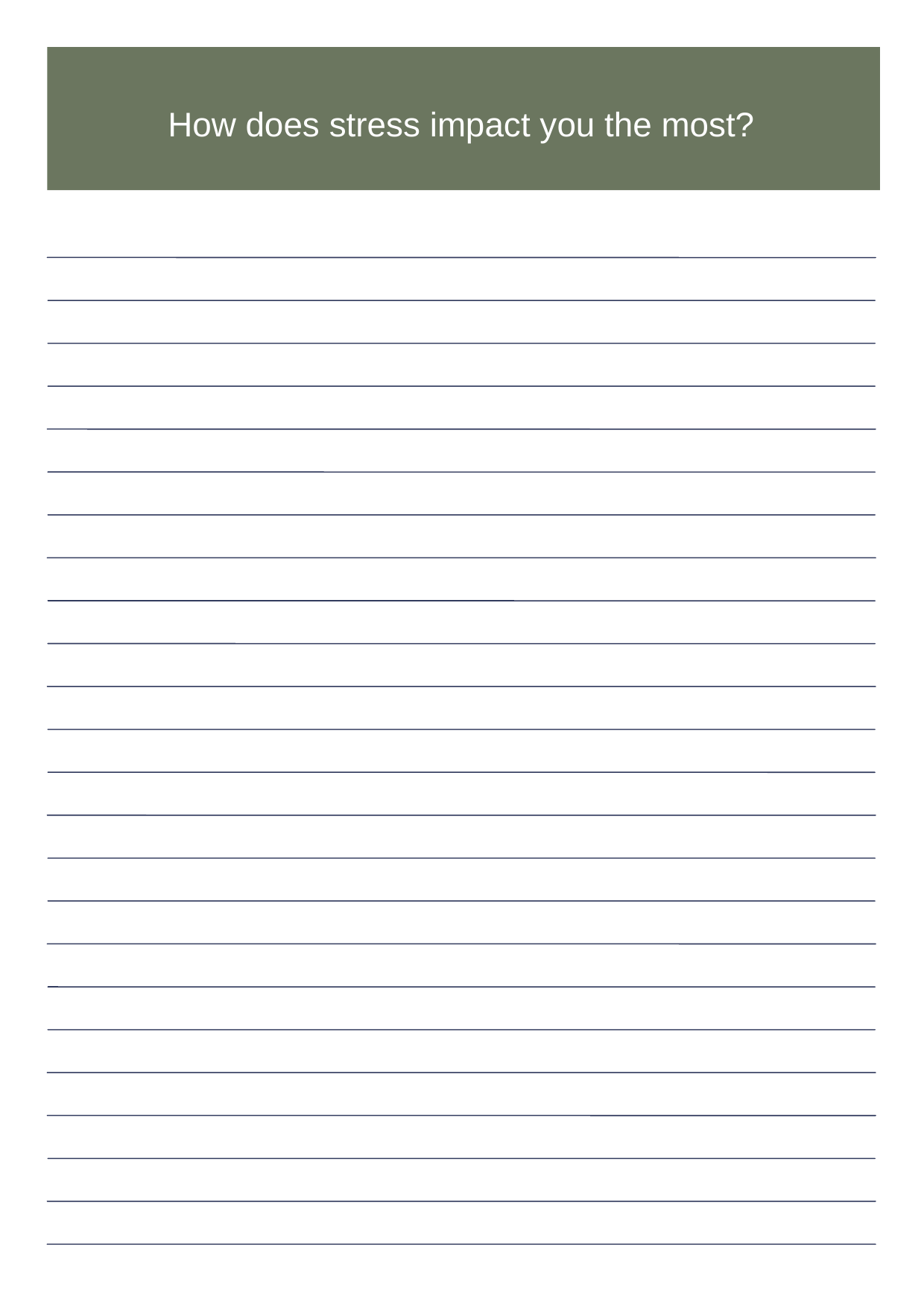

How does stress impact you the most?